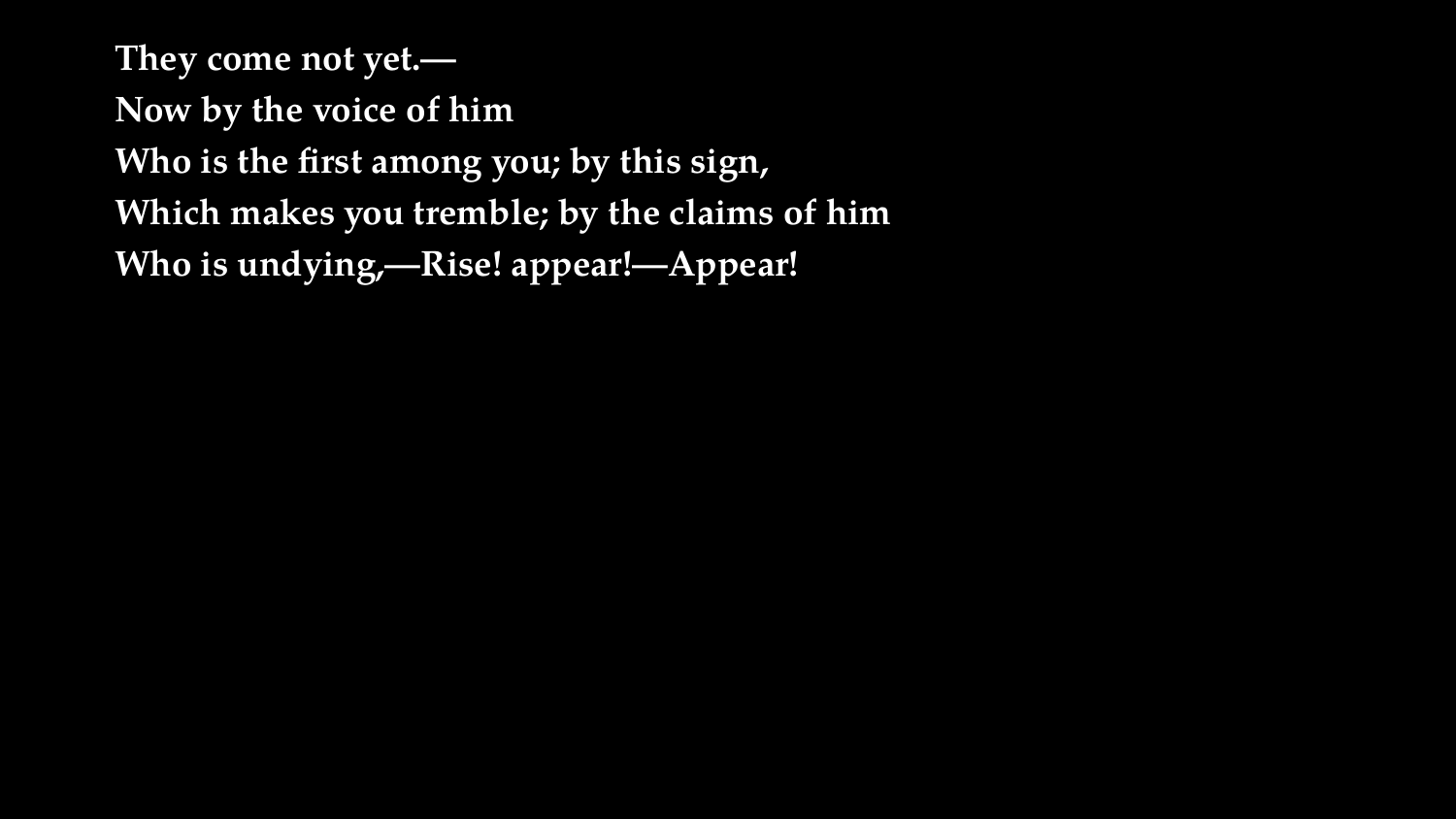

# They come not yet.— Now by the voice of him Who is the first among you; by this sign, Which makes you tremble; by the claims of him Who is undying,—Rise! appear!—Appear!